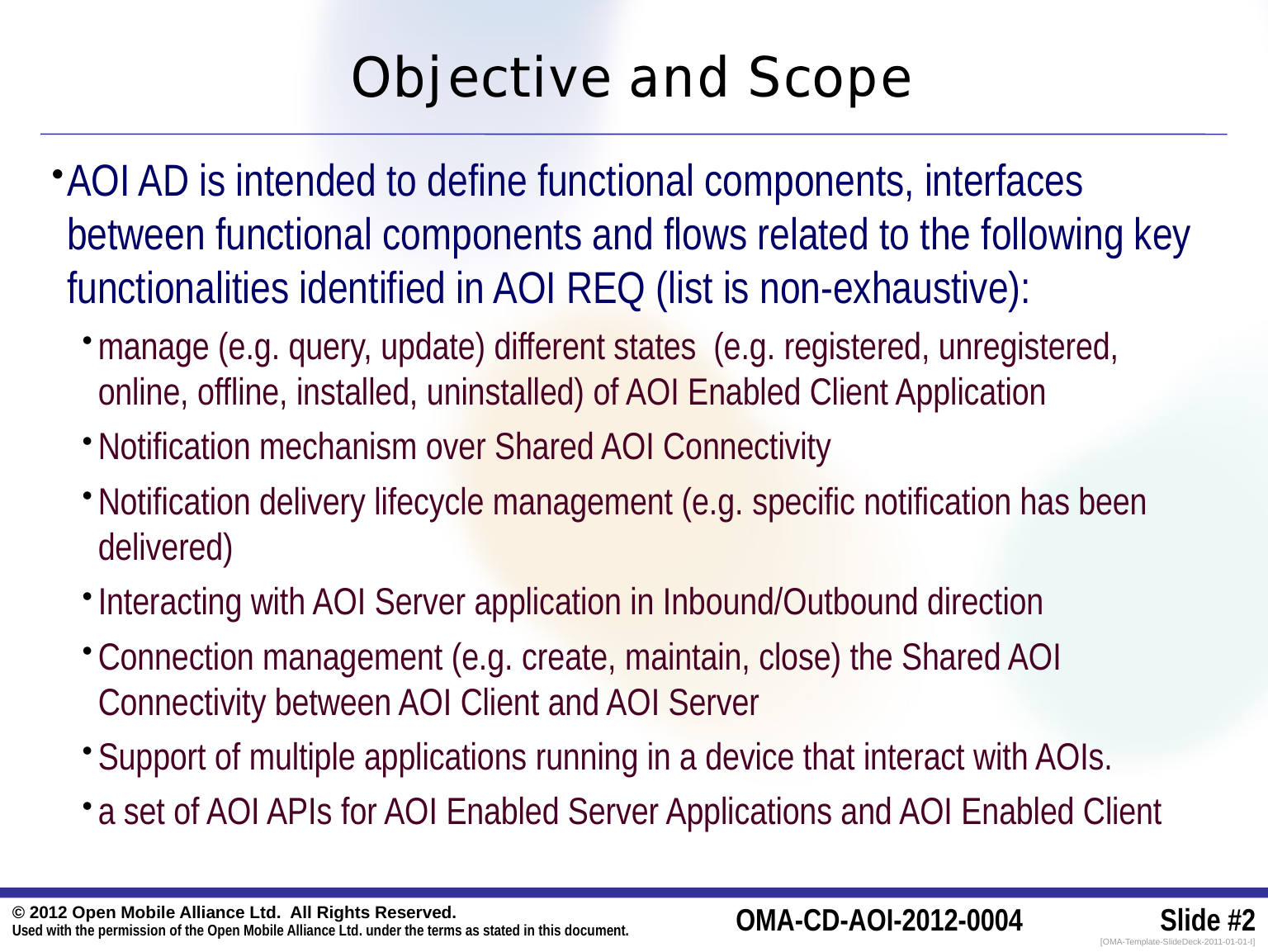

# Objective and Scope
AOI AD is intended to define functional components, interfaces between functional components and flows related to the following key functionalities identified in AOI REQ (list is non-exhaustive):
manage (e.g. query, update) different states  (e.g. registered, unregistered, online, offline, installed, uninstalled) of AOI Enabled Client Application
Notification mechanism over Shared AOI Connectivity
Notification delivery lifecycle management (e.g. specific notification has been delivered)
Interacting with AOI Server application in Inbound/Outbound direction
Connection management (e.g. create, maintain, close) the Shared AOI Connectivity between AOI Client and AOI Server
Support of multiple applications running in a device that interact with AOIs.
a set of AOI APIs for AOI Enabled Server Applications and AOI Enabled Client